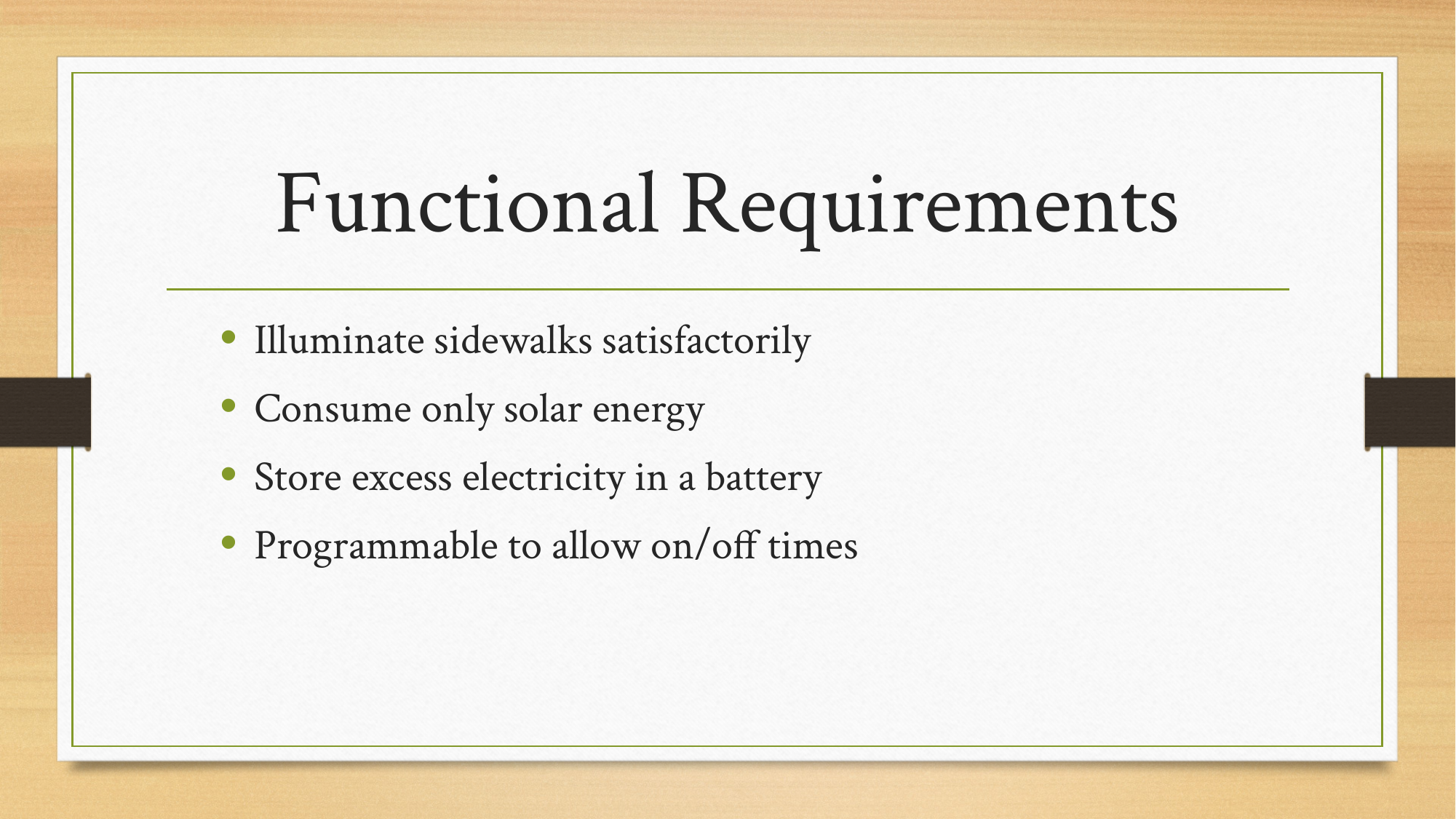

# Functional Requirements
Illuminate sidewalks satisfactorily
Consume only solar energy
Store excess electricity in a battery
Programmable to allow on/off times